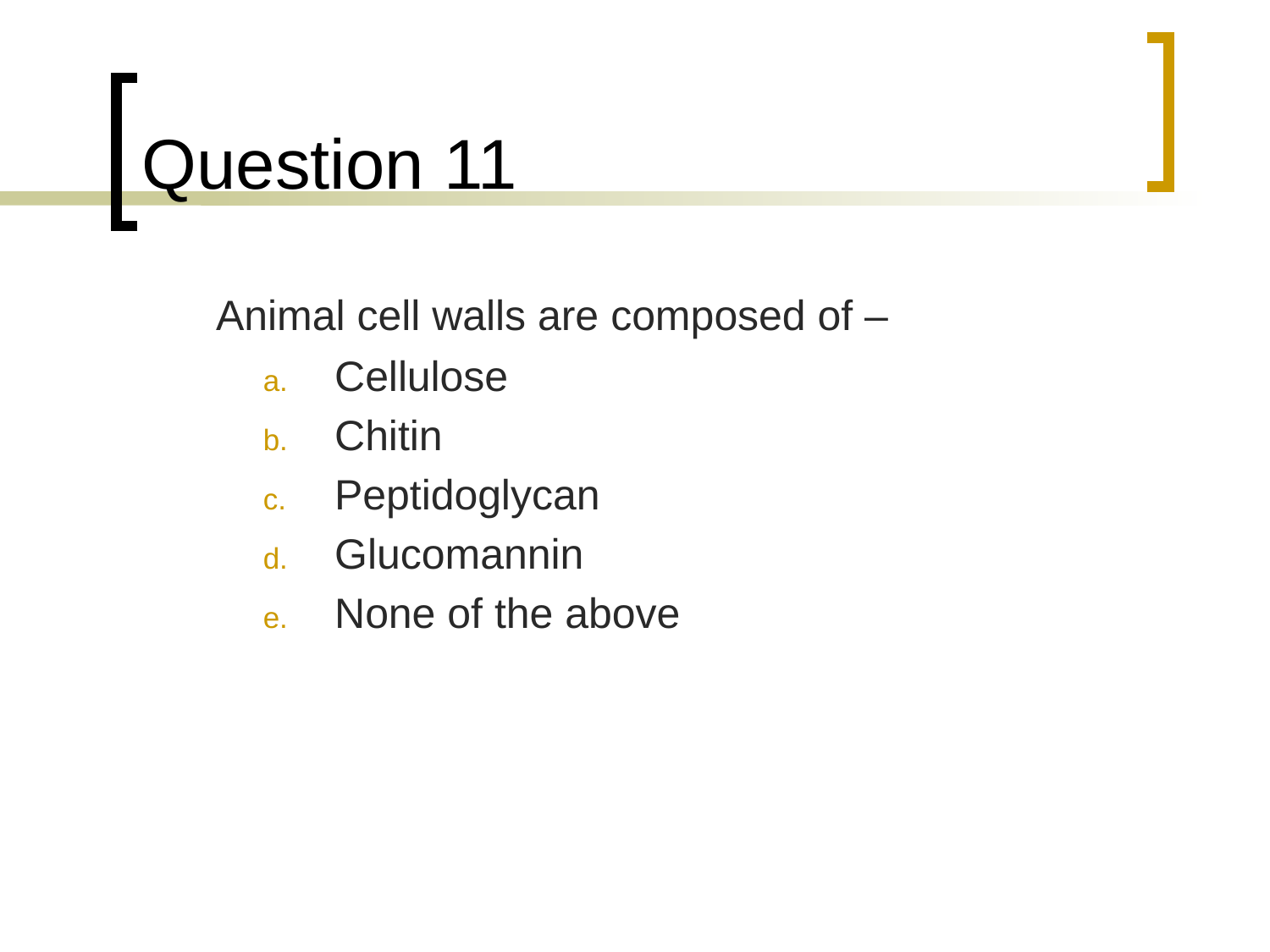

# Question 11
	Animal cell walls are composed of –
Cellulose
Chitin
Peptidoglycan
Glucomannin
None of the above